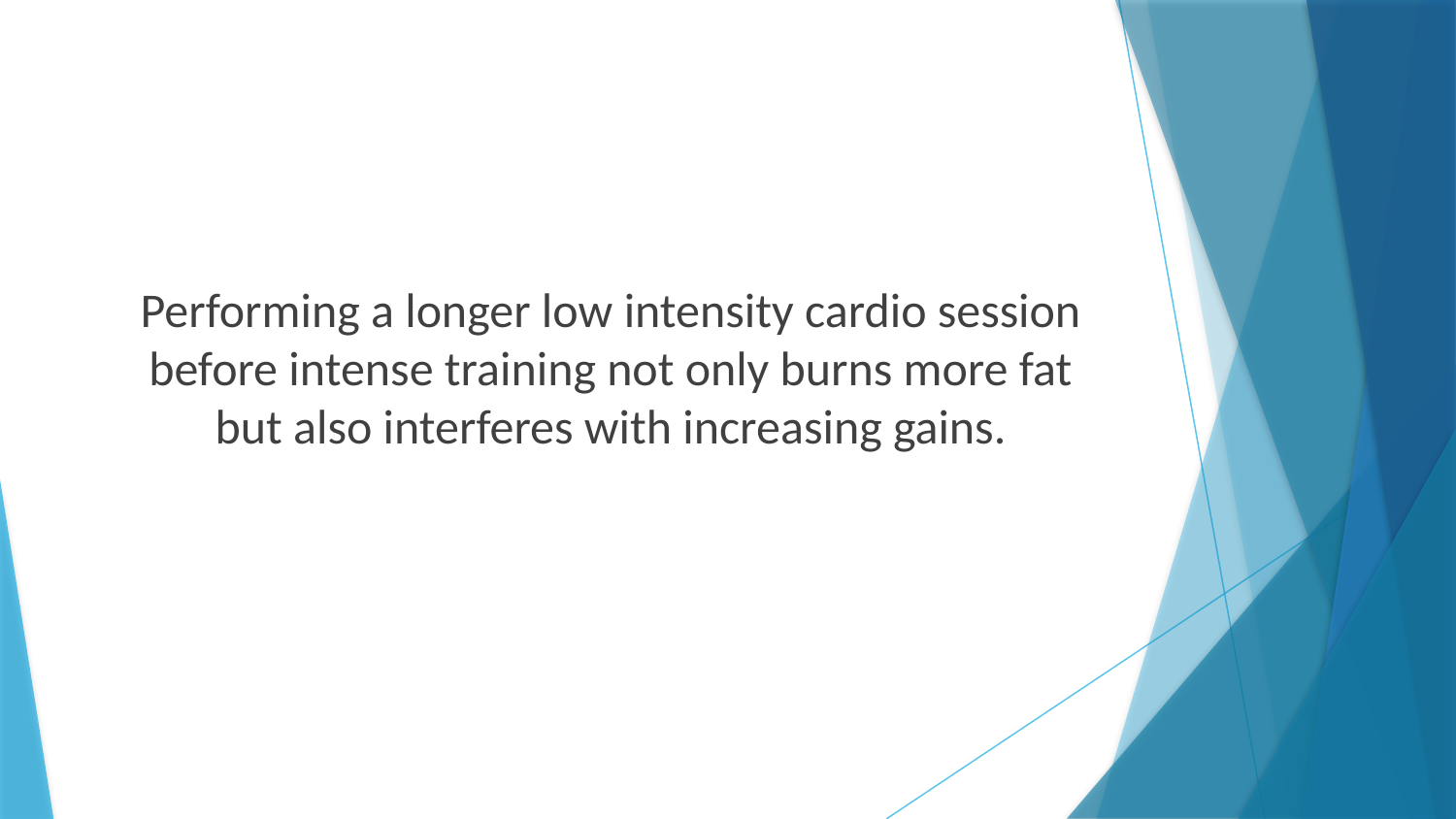

Performing a longer low intensity cardio session before intense training not only burns more fat but also interferes with increasing gains.